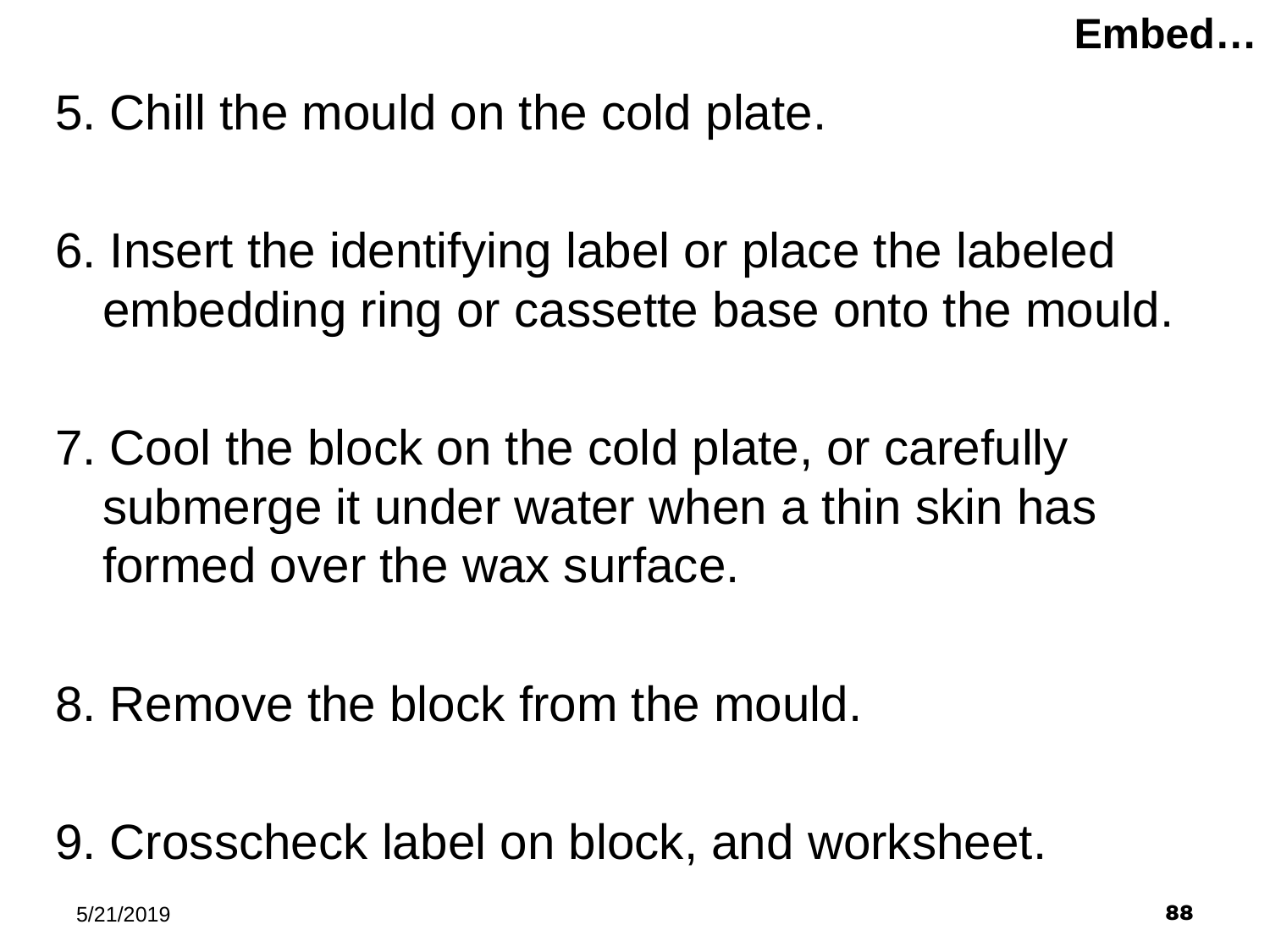

# Embed…
5. Chill the mould on the cold plate.

6. Insert the identifying label or place the labeled embedding ring or cassette base onto the mould.

7. Cool the block on the cold plate, or carefully submerge it under water when a thin skin has formed over the wax surface.

8. Remove the block from the mould.

9. Crosscheck label on block, and worksheet.
5/21/2019
88